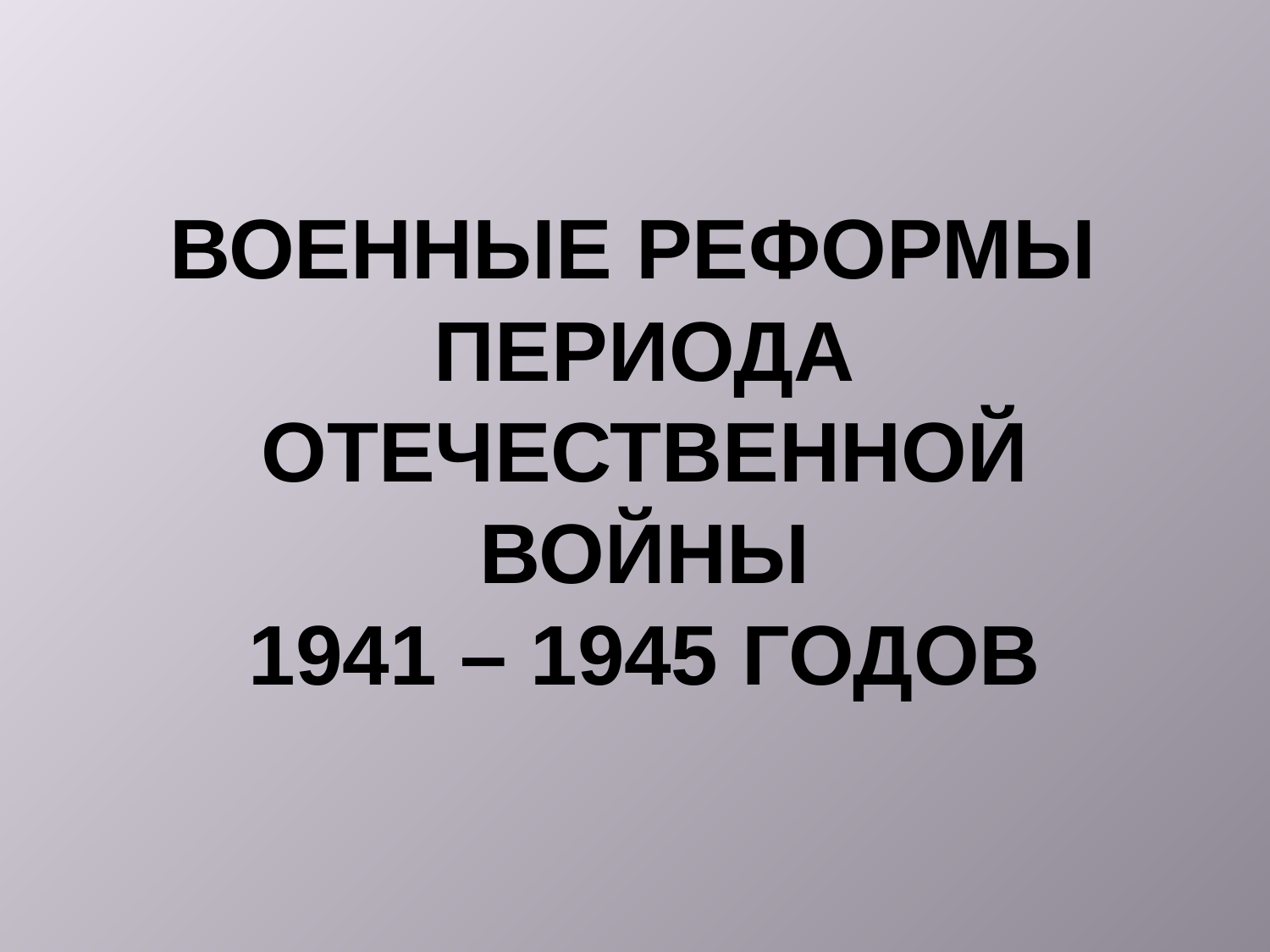

ВОЕННЫЕ РЕФОРМЫ
ПЕРИОДА ОТЕЧЕСТВЕННОЙ ВОЙНЫ
1941 – 1945 ГОДОВ